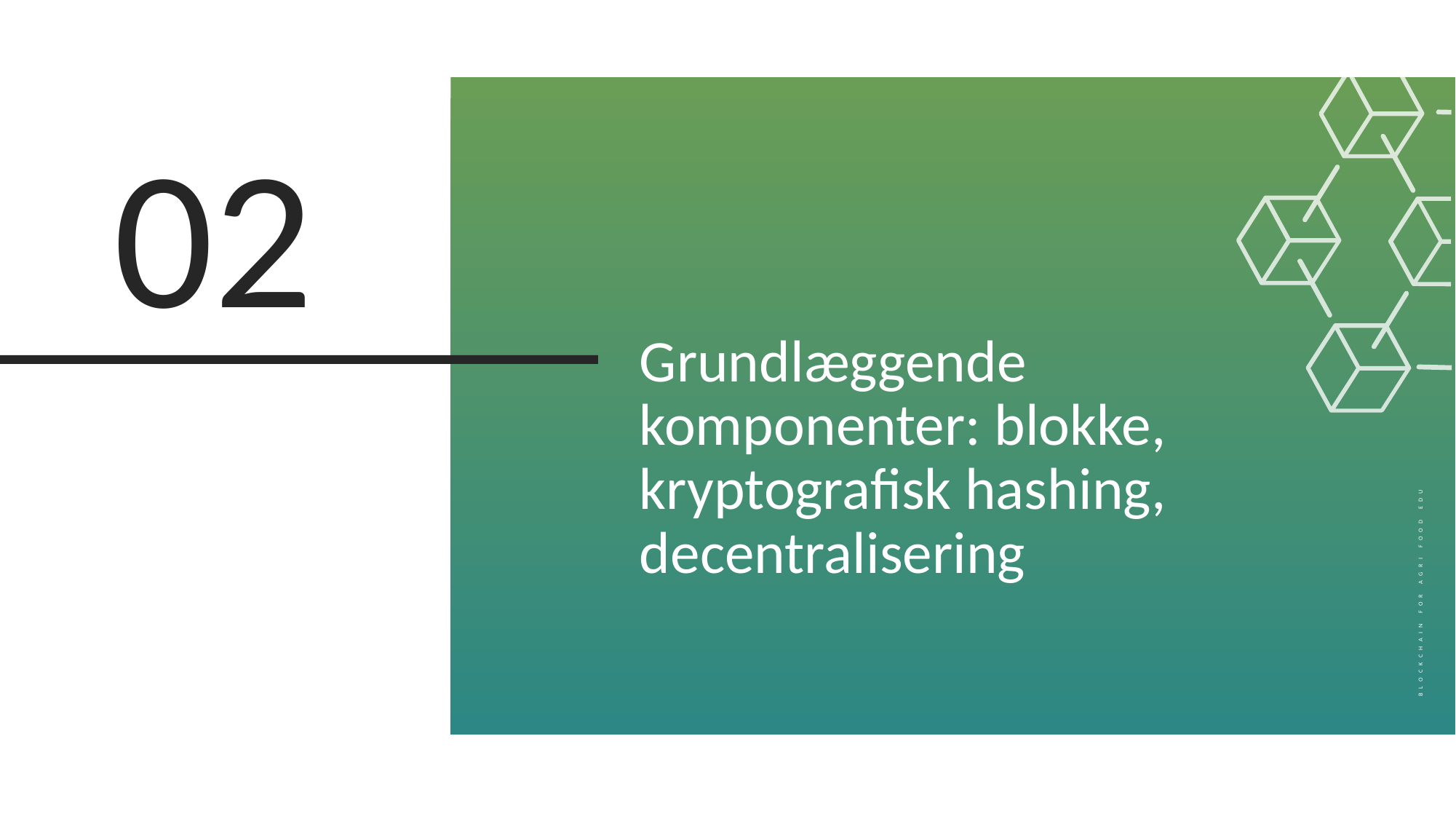

02
Grundlæggende komponenter: blokke, kryptografisk hashing, decentralisering